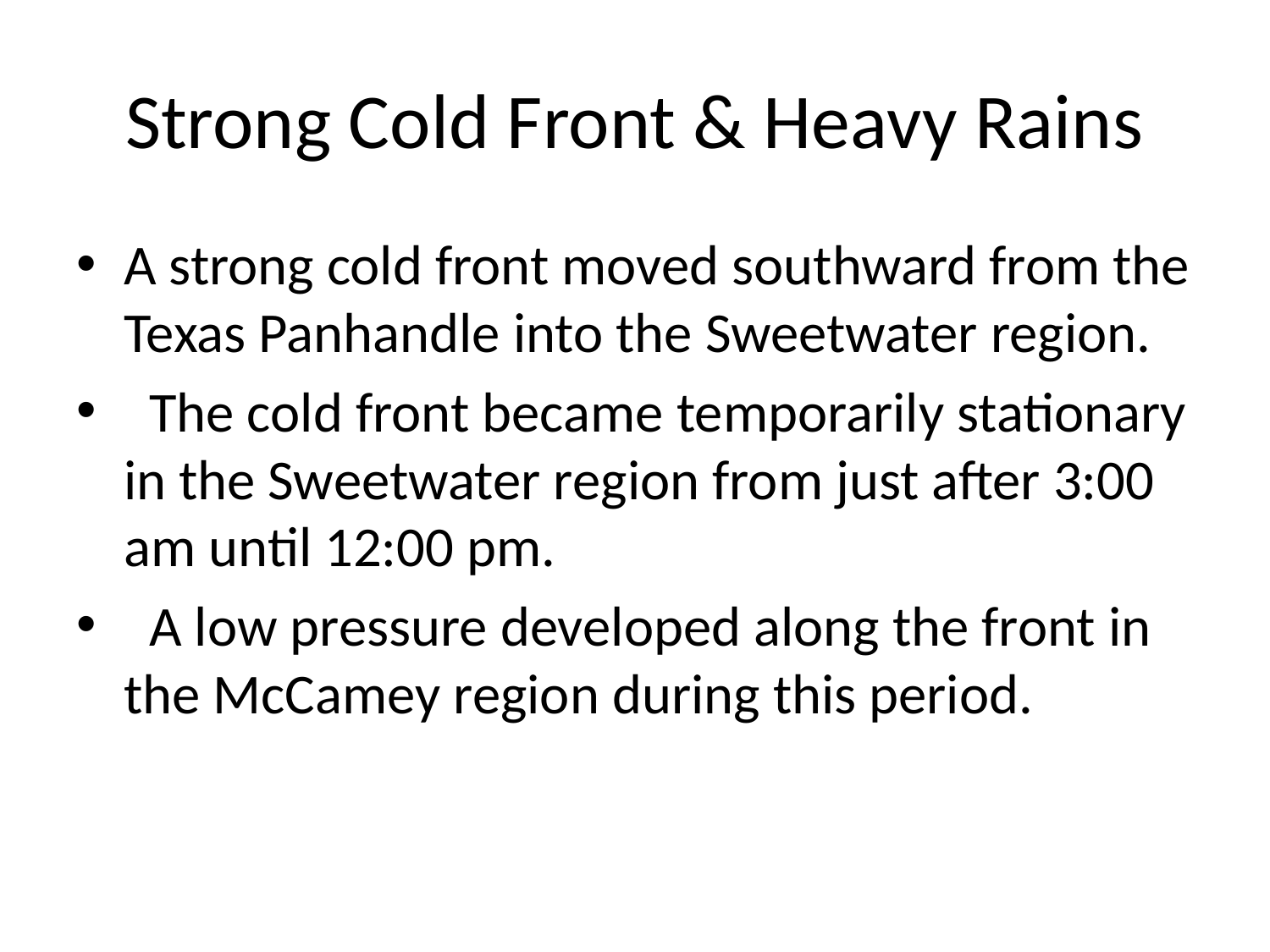

# Strong Cold Front & Heavy Rains
A strong cold front moved southward from the Texas Panhandle into the Sweetwater region.
  The cold front became temporarily stationary in the Sweetwater region from just after 3:00 am until 12:00 pm.
  A low pressure developed along the front in the McCamey region during this period.